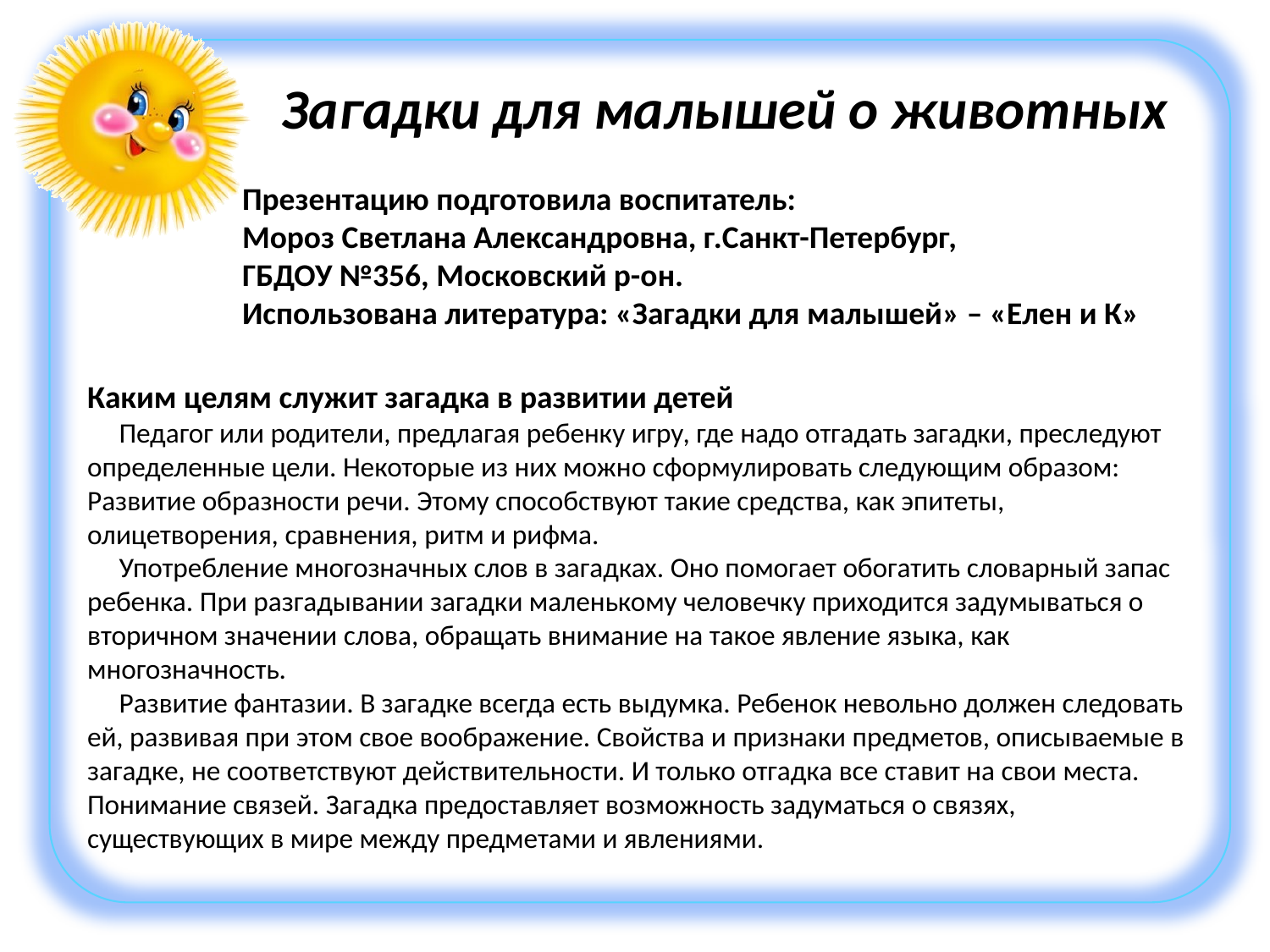

Загадки для малышей о животных
Презентацию подготовила воспитатель:
Мороз Светлана Александровна, г.Санкт-Петербург,
ГБДОУ №356, Московский р-он.
Использована литература: «Загадки для малышей» – «Елен и К»

Каким целям служит загадка в развитии детей
     Педагог или родители, предлагая ребенку игру, где надо отгадать загадки, преследуют определенные цели. Некоторые из них можно сформулировать следующим образом:
Развитие образности речи. Этому способствуют такие средства, как эпитеты, олицетворения, сравнения, ритм и рифма.
     Употребление многозначных слов в загадках. Оно помогает обогатить словарный запас ребенка. При разгадывании загадки маленькому человечку приходится задумываться о вторичном значении слова, обращать внимание на такое явление языка, как многозначность.
     Развитие фантазии. В загадке всегда есть выдумка. Ребенок невольно должен следовать ей, развивая при этом свое воображение. Свойства и признаки предметов, описываемые в загадке, не соответствуют действительности. И только отгадка все ставит на свои места.
Понимание связей. Загадка предоставляет возможность задуматься о связях, существующих в мире между предметами и явлениями.